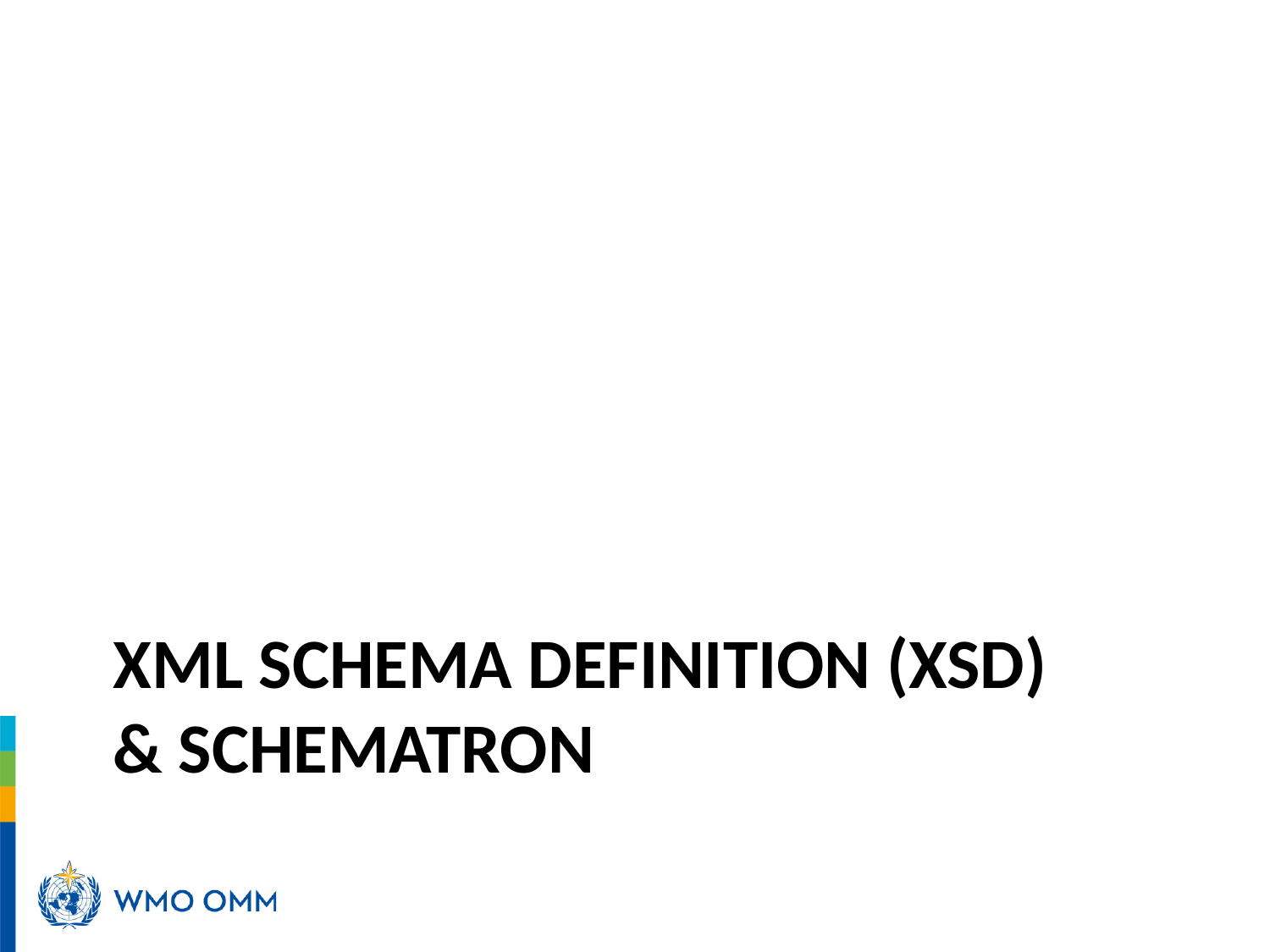

# XML schema definition (XSD) & Schematron